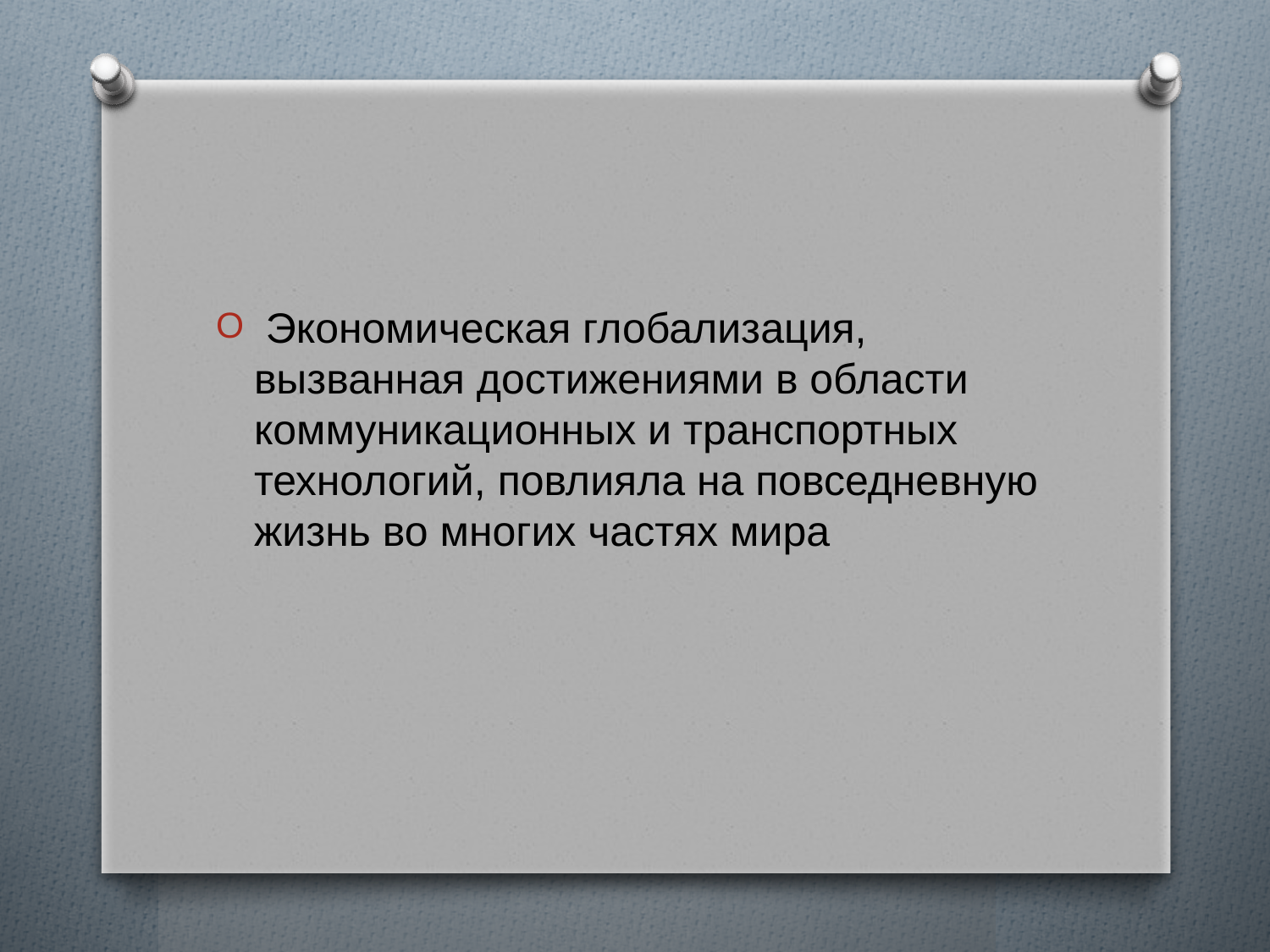

#
 Экономическая глобализация, вызванная достижениями в области коммуникационных и транспортных технологий, повлияла на повседневную жизнь во многих частях мира